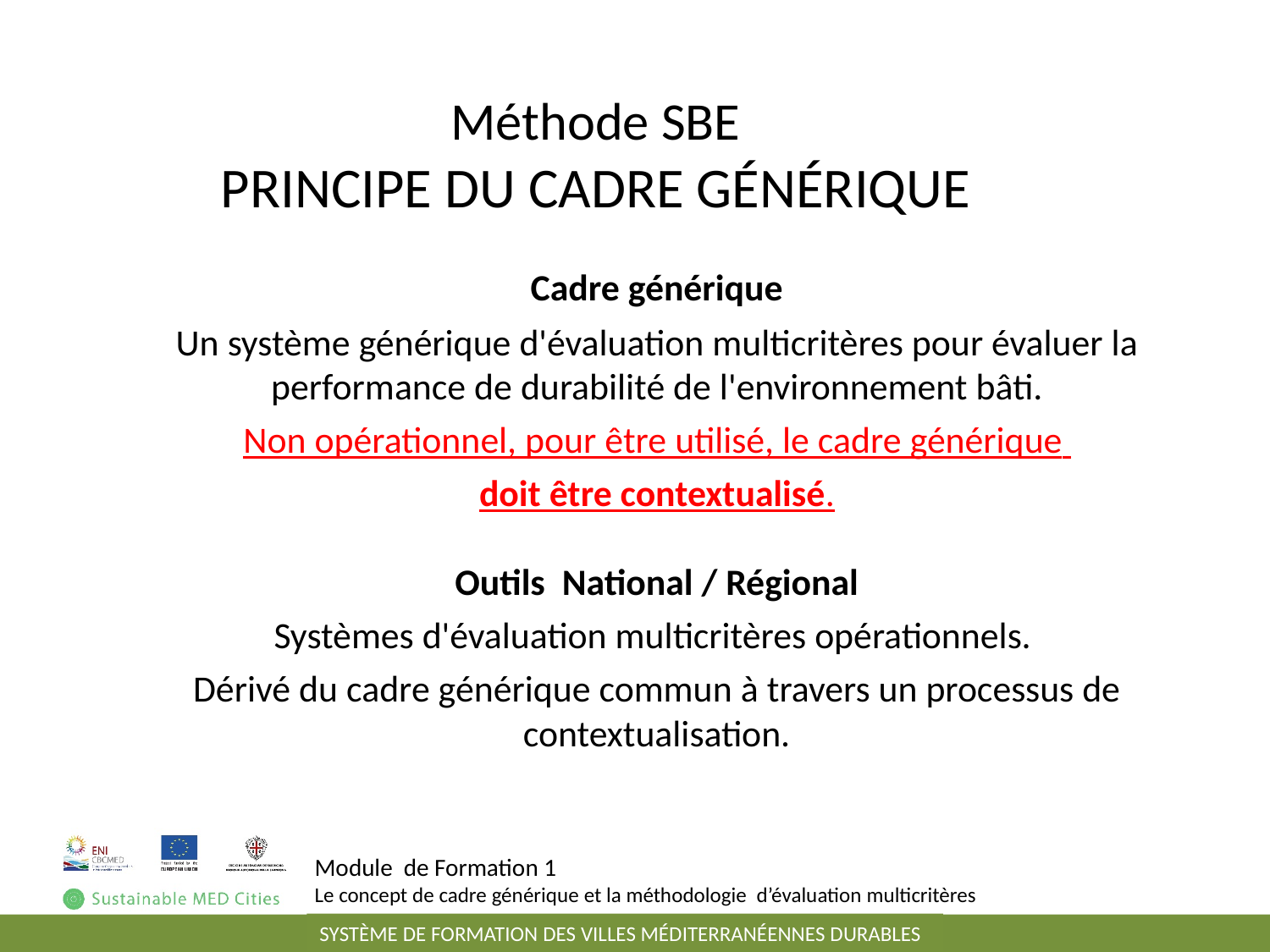

Méthode SBE
PRINCIPE DU CADRE GÉNÉRIQUE
Cadre générique
Un système générique d'évaluation multicritères pour évaluer la performance de durabilité de l'environnement bâti.
Non opérationnel, pour être utilisé, le cadre générique
doit être contextualisé.

Outils  National / Régional
Systèmes d'évaluation multicritères opérationnels.
Dérivé du cadre générique commun à travers un processus de contextualisation.